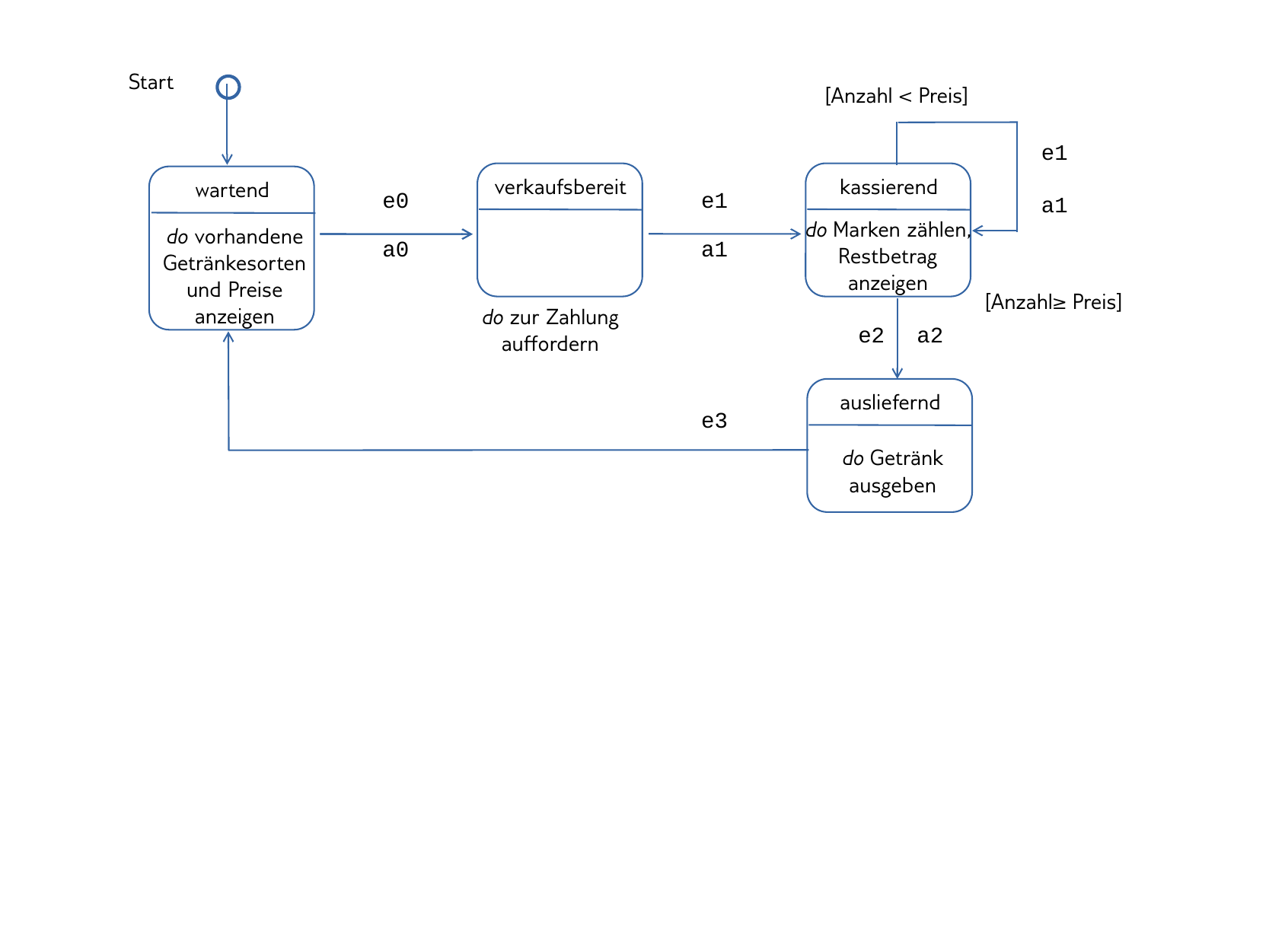

Start
[Anzahl < Preis]

e1

a1

verkaufsbereit
kassierend
wartend
e0
e1
do Marken zählen, Restbetrag anzeigen
do vorhandene Getränkesorten und Preise anzeigen

a0
a1

[Anzahl≥ Preis]
do zur Zahlung auffordern

e2
a2

ausliefernd
e3
do Getränk ausgeben